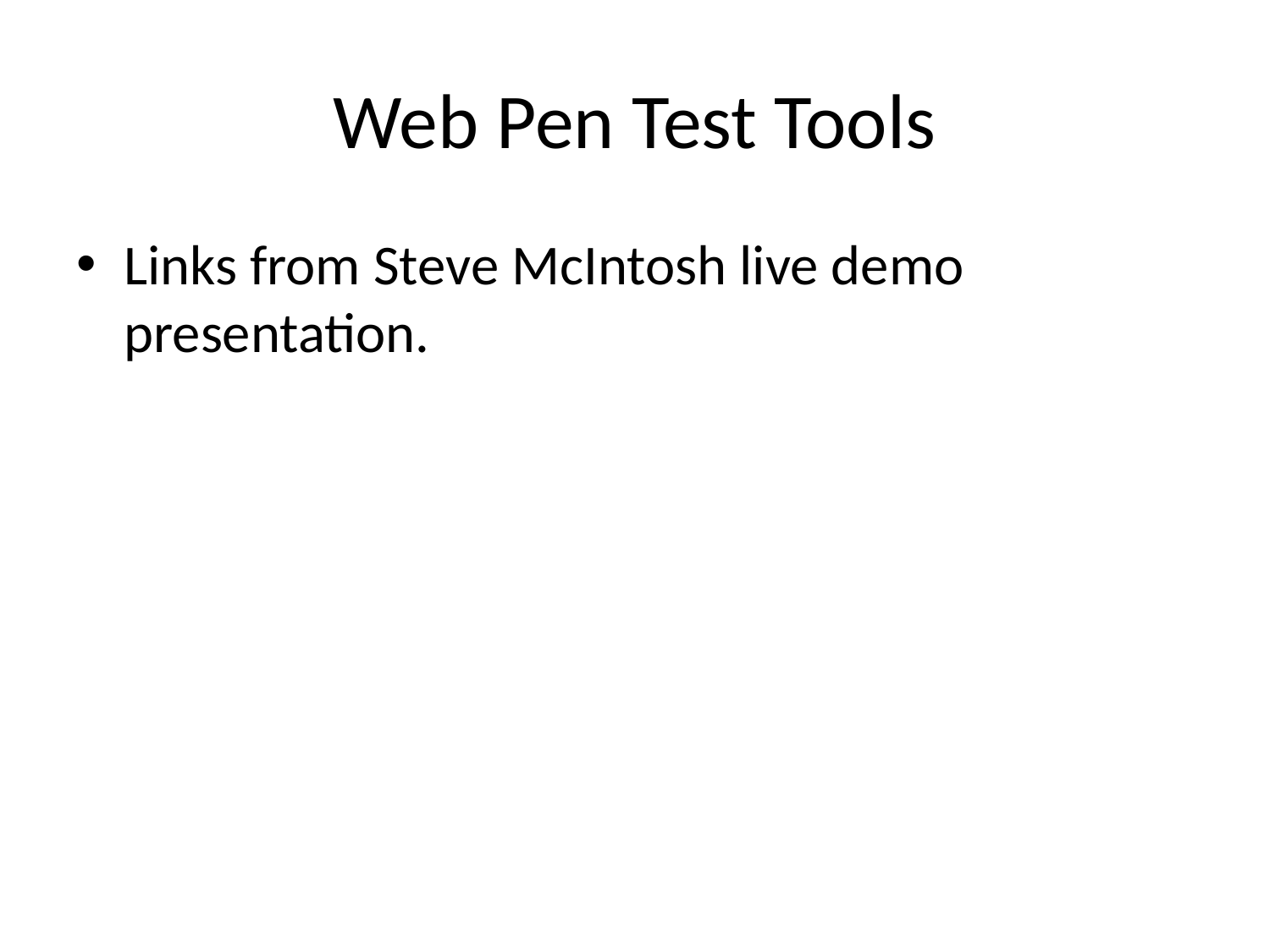

# Web Pen Test Tools
Links from Steve McIntosh live demo presentation.